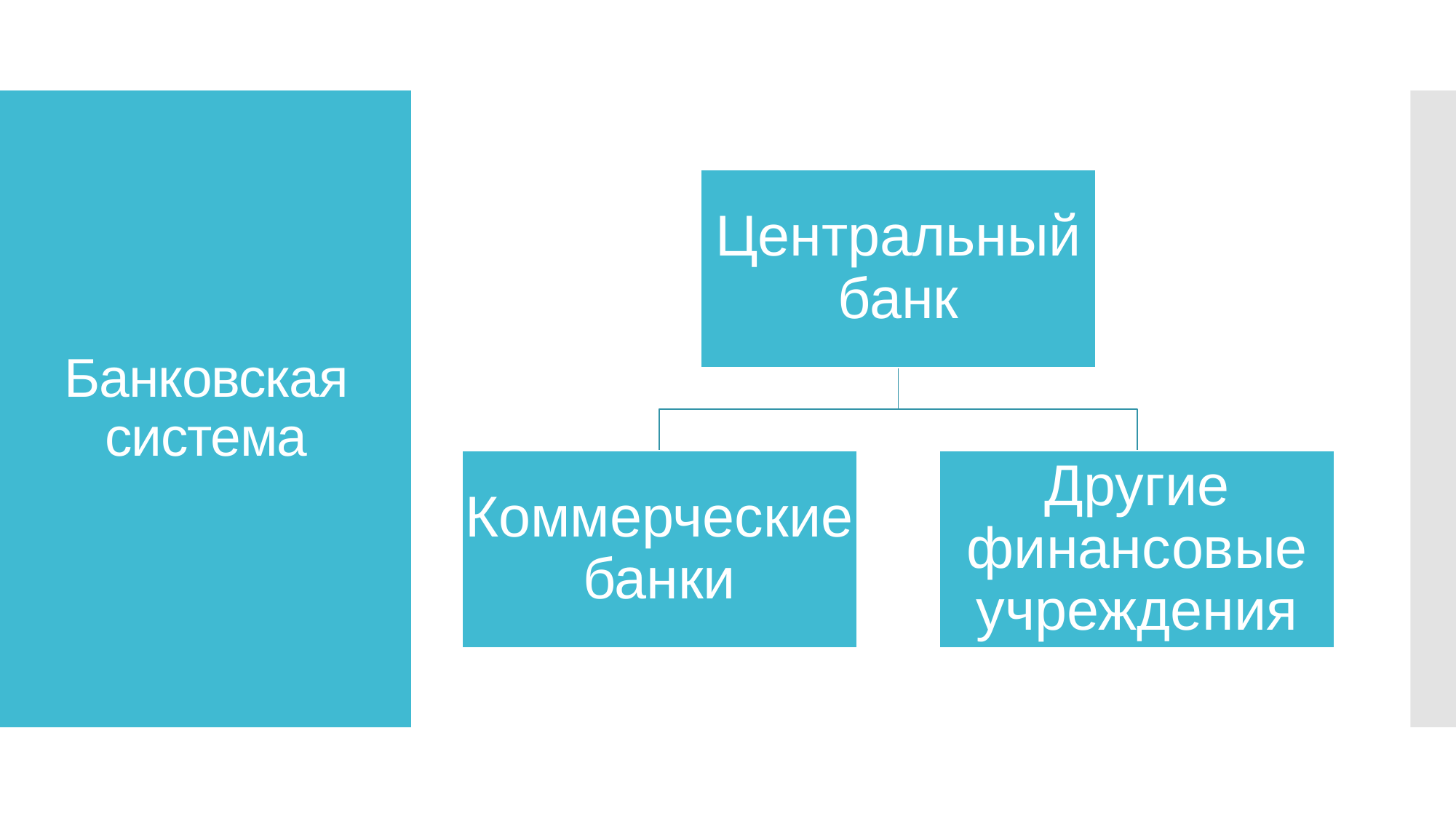

Центральный банк
Коммерческие банки
Другие финансовые учреждения
# Банковская система